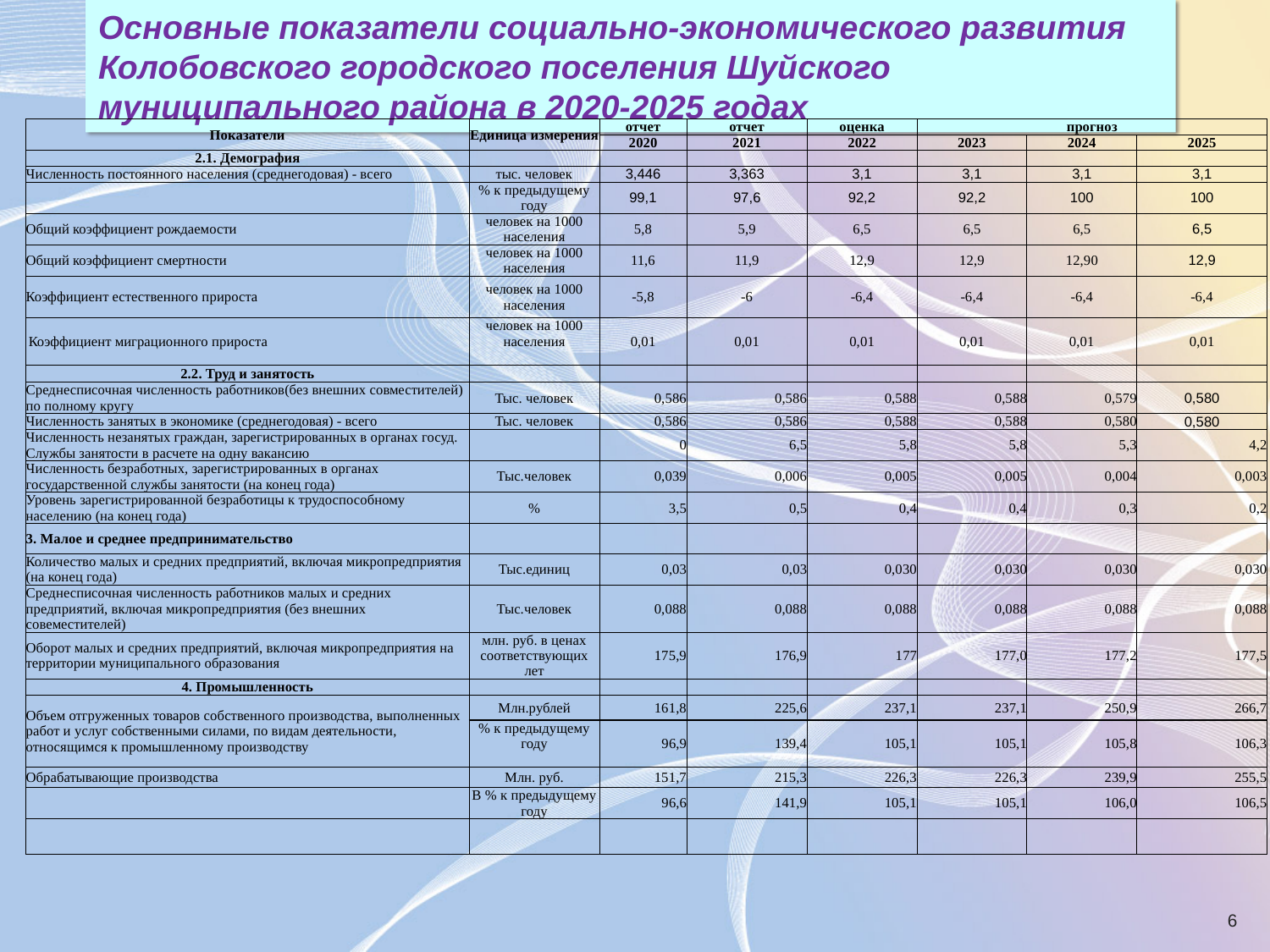

# Основные показатели социально-экономического развития Колобовского городского поселения Шуйского муниципального района в 2020-2025 годах
| Показатели | Единица измерения | отчет | отчет | оценка | прогноз |  |  |
| --- | --- | --- | --- | --- | --- | --- | --- |
|  |  | 2020 | 2021 | 2022 | 2023 | 2024 | 2025 |
| 2.1. Демография |  |  |  |  |  |  |  |
| Численность постоянного населения (среднегодовая) - всего | тыс. человек | 3,446 | 3,363 | 3,1 | 3,1 | 3,1 | 3,1 |
|  | % к предыдущему году | 99,1 | 97,6 | 92,2 | 92,2 | 100 | 100 |
| Общий коэффициент рождаемости | человек на 1000 населения | 5,8 | 5,9 | 6,5 | 6,5 | 6,5 | 6,5 |
| Общий коэффициент смертности | человек на 1000 населения | 11,6 | 11,9 | 12,9 | 12,9 | 12,90 | 12,9 |
| Коэффициент естественного прироста | человек на 1000 населения | -5,8 | -6 | -6,4 | -6,4 | -6,4 | -6,4 |
| Коэффициент миграционного прироста | человек на 1000 населения | 0,01 | 0,01 | 0,01 | 0,01 | 0,01 | 0,01 |
| 2.2. Труд и занятость |  |  |  |  |  |  |  |
| Среднесписочная численность работников(без внешних совместителей) по полному кругу | Тыс. человек | 0,586 | 0,586 | 0,588 | 0,588 | 0,579 | 0,580 |
| Численность занятых в экономике (среднегодовая) - всего | Тыс. человек | 0,586 | 0,586 | 0,588 | 0,588 | 0,580 | 0,580 |
| Численность незанятых граждан, зарегистрированных в органах госуд. Службы занятости в расчете на одну вакансию |  | 0 | 6,5 | 5,8 | 5,8 | 5,3 | 4,2 |
| Численность безработных, зарегистрированных в органах государственной службы занятости (на конец года) | Тыс.человек | 0,039 | 0,006 | 0,005 | 0,005 | 0,004 | 0,003 |
| Уровень зарегистрированной безработицы к трудоспособному населению (на конец года) | % | 3,5 | 0,5 | 0,4 | 0,4 | 0,3 | 0,2 |
| 3. Малое и среднее предпринимательство |  |  |  |  |  |  |  |
| Количество малых и средних предприятий, включая микропредприятия (на конец года) | Тыс.единиц | 0,03 | 0,03 | 0,030 | 0,030 | 0,030 | 0,030 |
| Среднесписочная численность работников малых и средних предприятий, включая микропредприятия (без внешних совеместителей) | Тыс.человек | 0,088 | 0,088 | 0,088 | 0,088 | 0,088 | 0,088 |
| Оборот малых и средних предприятий, включая микропредприятия на территории муниципального образования | млн. руб. в ценах соответствующих лет | 175,9 | 176,9 | 177 | 177,0 | 177,2 | 177,5 |
| 4. Промышленность |  |  |  |  |  |  |  |
| Объем отгруженных товаров собственного производства, выполненных работ и услуг собственными силами, по видам деятельности, относящимся к промышленному производству | Млн.рублей | 161,8 | 225,6 | 237,1 | 237,1 | 250,9 | 266,7 |
|  | % к предыдущему году | 96,9 | 139,4 | 105,1 | 105,1 | 105,8 | 106,3 |
| Обрабатывающие производства | Млн. руб. | 151,7 | 215,3 | 226,3 | 226,3 | 239,9 | 255,5 |
|  | В % к предыдущему году | 96,6 | 141,9 | 105,1 | 105,1 | 106,0 | 106,5 |
|  |  |  |  |  |  |  |  |
6